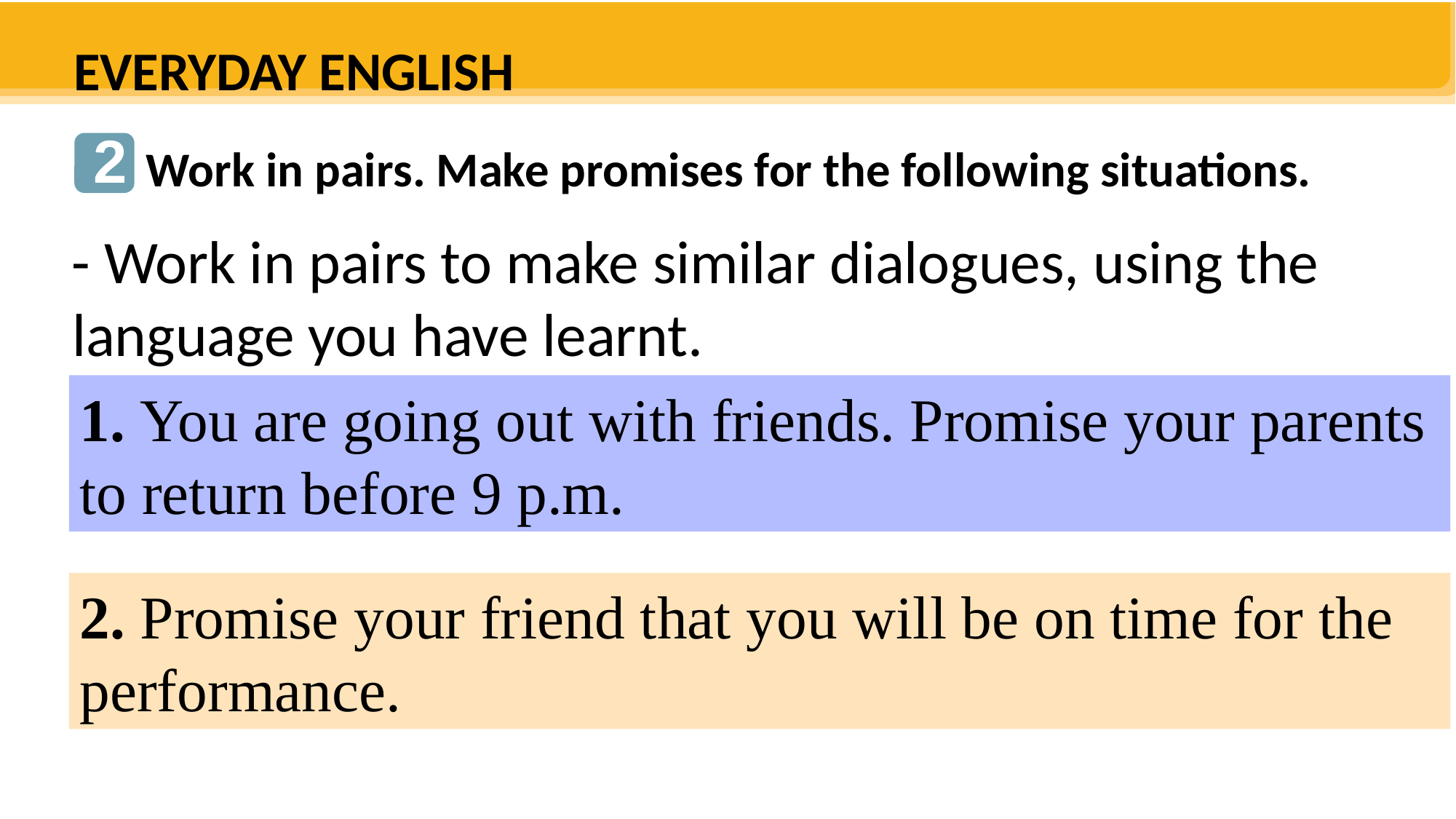

EVERYDAY ENGLISH
2
Work in pairs. Make promises for the following situations.

- Work in pairs to make similar dialogues, using the language you have learnt.
1. You are going out with friends. Promise your parents to return before 9 p.m.
2. Promise your friend that you will be on time for the performance.
I will return / I promise to return before 9p.m.